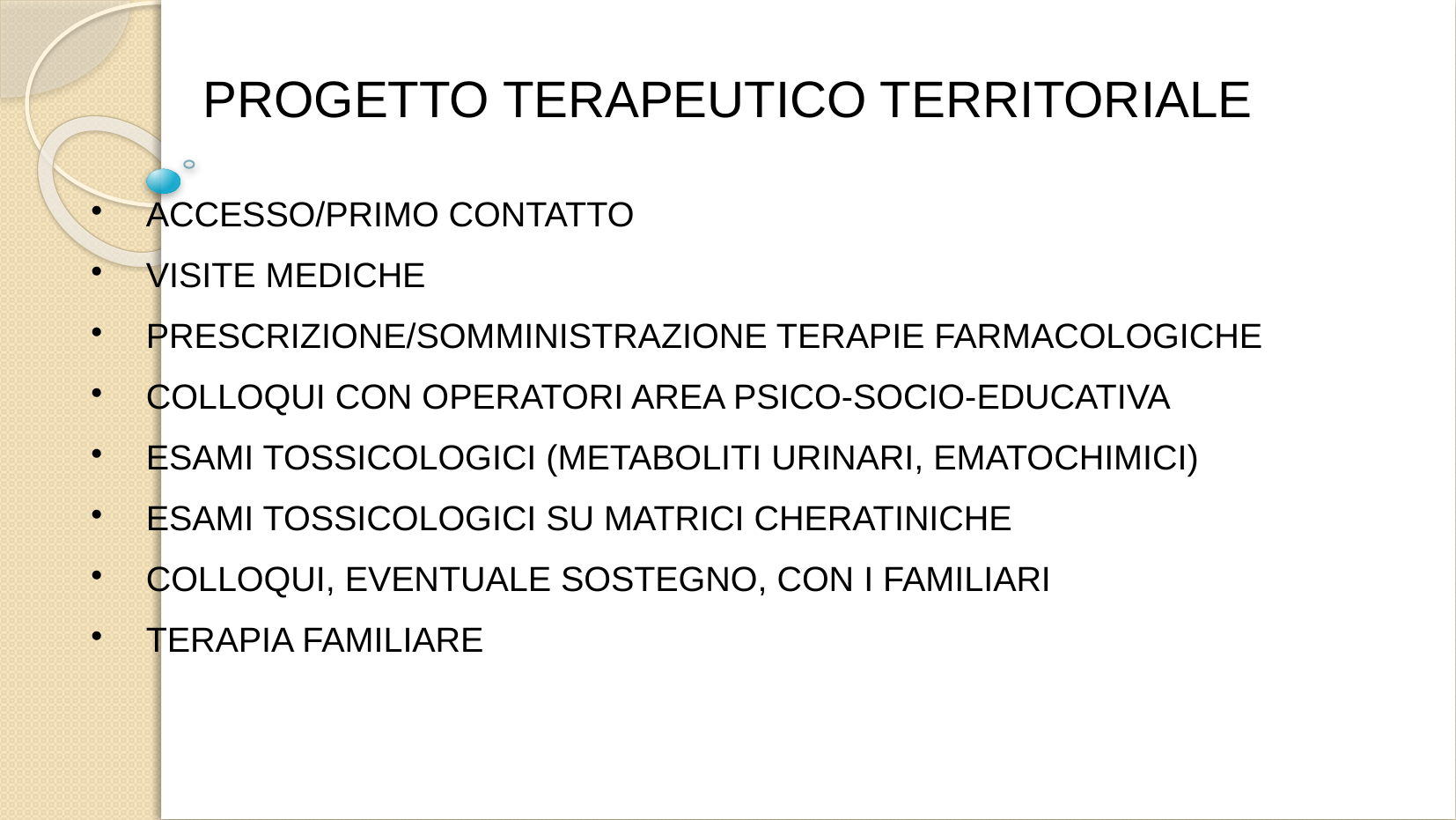

# PROGETTO TERAPEUTICO TERRITORIALE
ACCESSO/PRIMO CONTATTO
VISITE MEDICHE
PRESCRIZIONE/SOMMINISTRAZIONE TERAPIE FARMACOLOGICHE
COLLOQUI CON OPERATORI AREA PSICO-SOCIO-EDUCATIVA
ESAMI TOSSICOLOGICI (METABOLITI URINARI, EMATOCHIMICI)
ESAMI TOSSICOLOGICI SU MATRICI CHERATINICHE
COLLOQUI, EVENTUALE SOSTEGNO, CON I FAMILIARI
TERAPIA FAMILIARE